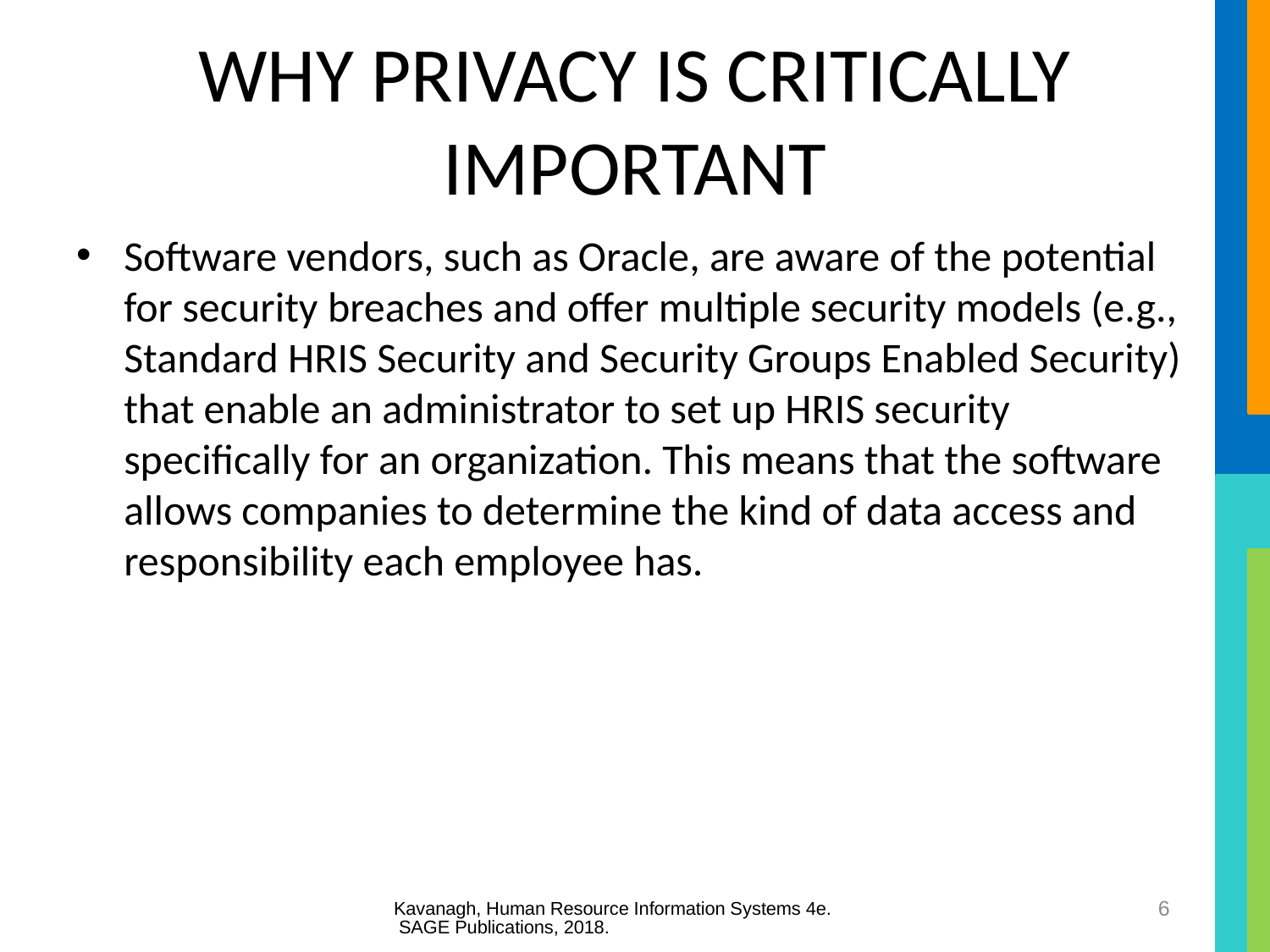

# WHY PRIVACY IS CRITICALLY IMPORTANT
Software vendors, such as Oracle, are aware of the potential for security breaches and offer multiple security models (e.g., Standard HRIS Security and Security Groups Enabled Security) that enable an administrator to set up HRIS security specifically for an organization. This means that the software allows companies to determine the kind of data access and responsibility each employee has.
Kavanagh, Human Resource Information Systems 4e. SAGE Publications, 2018.
6